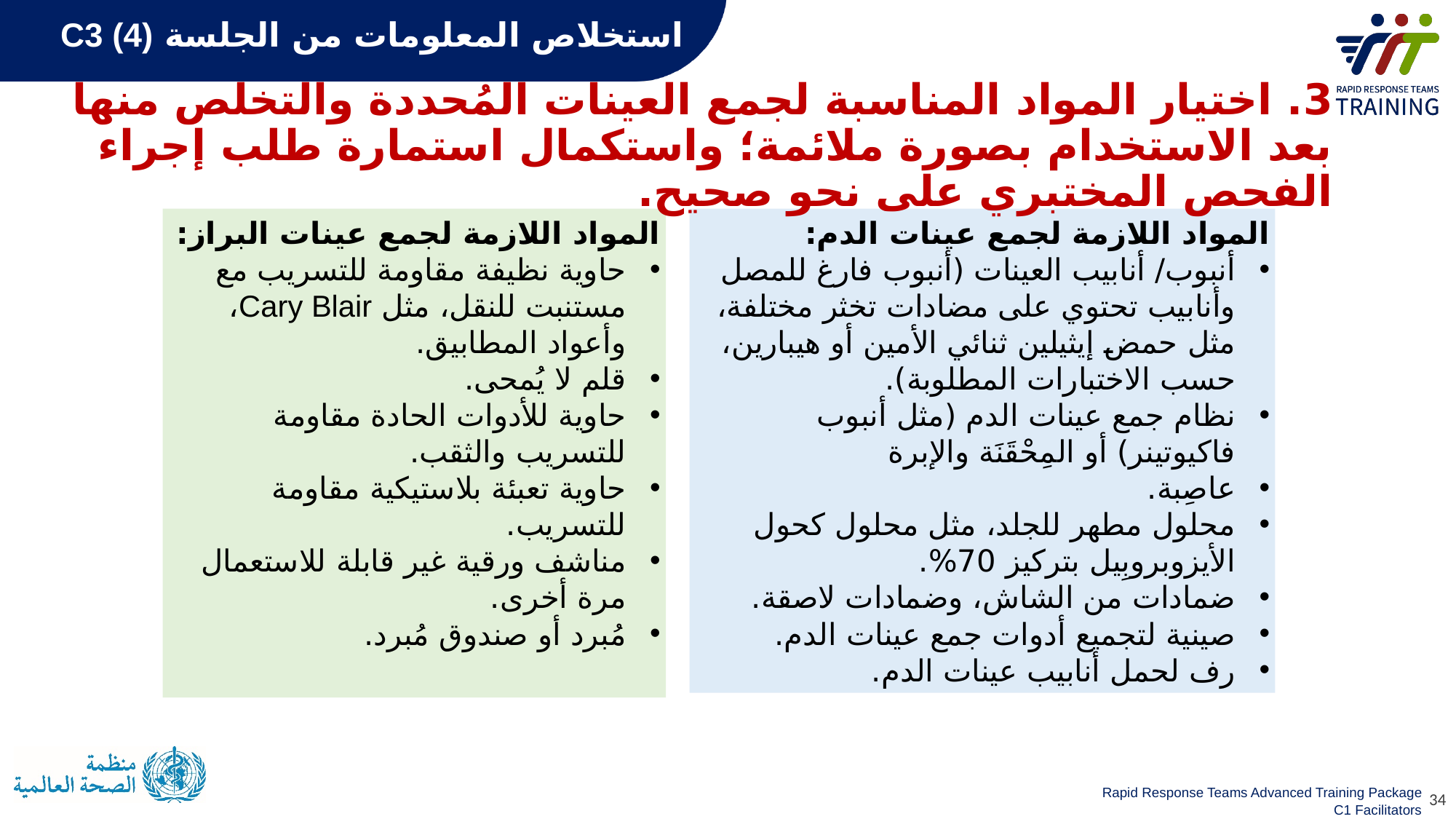

استخلاص المعلومات من الجلسة C3 (4)
3. اختيار المواد المناسبة لجمع العينات المُحددة والتخلص منها بعد الاستخدام بصورة ملائمة؛ واستكمال استمارة طلب إجراء الفحص المختبري على نحو صحيح.
المواد اللازمة لجمع عينات البراز:
حاوية نظيفة مقاومة للتسريب مع مستنبت للنقل، مثل Cary Blair، وأعواد المطابيق.
قلم لا يُمحى.
حاوية للأدوات الحادة مقاومة للتسريب والثقب.
حاوية تعبئة بلاستيكية مقاومة للتسريب.
مناشف ورقية غير قابلة للاستعمال مرة أخرى.
مُبرد أو صندوق مُبرد.
المواد اللازمة لجمع عينات الدم:
أنبوب/ أنابيب العينات (أنبوب فارغ للمصل وأنابيب تحتوي على مضادات تخثر مختلفة، مثل حمض إيثيلين ثنائي الأمين أو هيبارين، حسب الاختبارات المطلوبة).
نظام جمع عينات الدم (مثل أنبوب فاكيوتينر) أو المِحْقَنَة والإبرة
عاصِبة.
محلول مطهر للجلد، مثل محلول كحول الأيزوبروبِيل بتركيز 70%.
ضمادات من الشاش، وضمادات لاصقة.
صينية لتجميع أدوات جمع عينات الدم.
رف لحمل أنابيب عينات الدم.